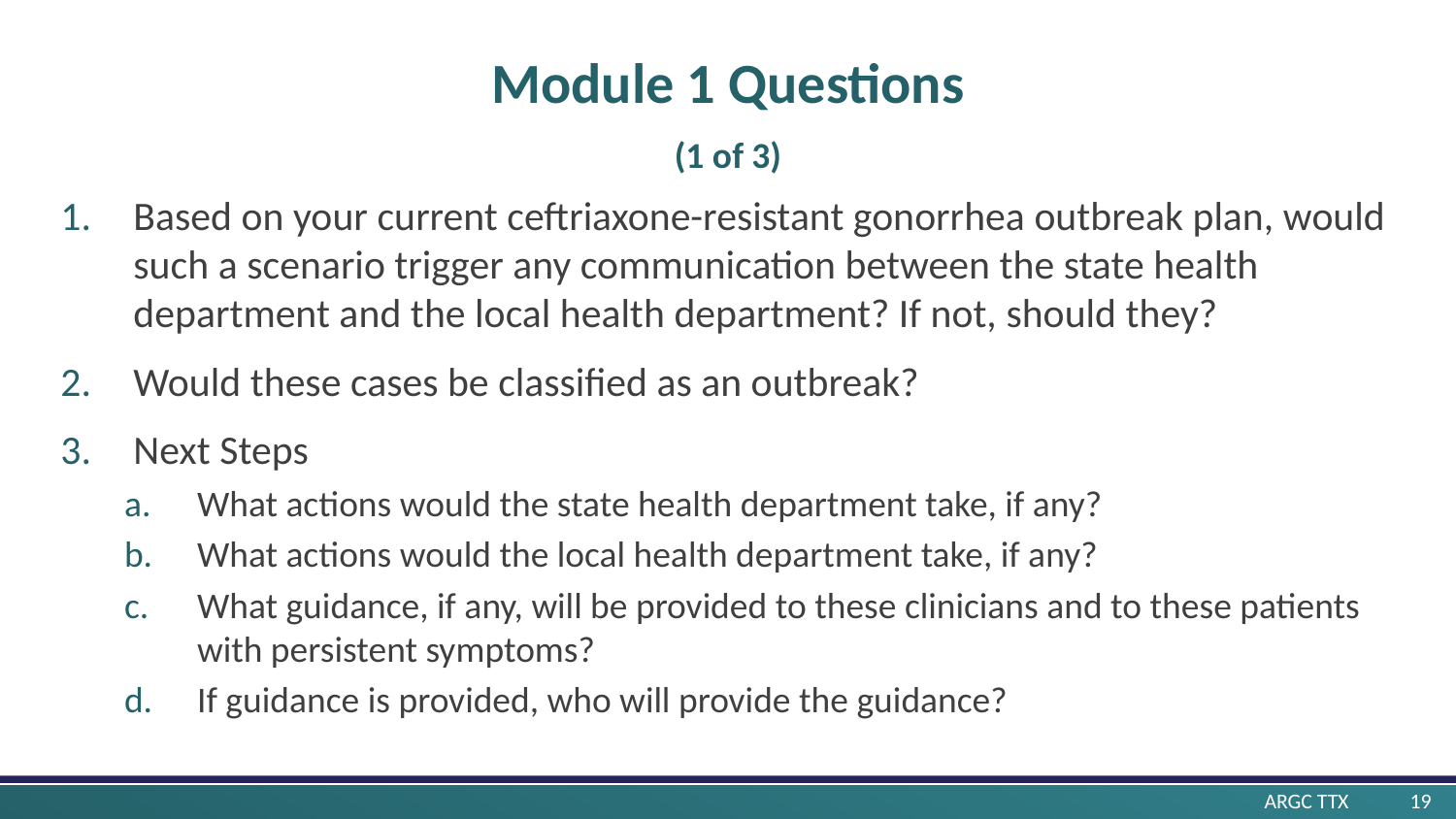

# Module 1 Questions (1 of 3)
Based on your current ceftriaxone-resistant gonorrhea outbreak plan, would such a scenario trigger any communication between the state health department and the local health department? If not, should they?
Would these cases be classified as an outbreak?
Next Steps
What actions would the state health department take, if any?
What actions would the local health department take, if any?
What guidance, if any, will be provided to these clinicians and to these patients with persistent symptoms?
If guidance is provided, who will provide the guidance?

ARGC TTX 	19